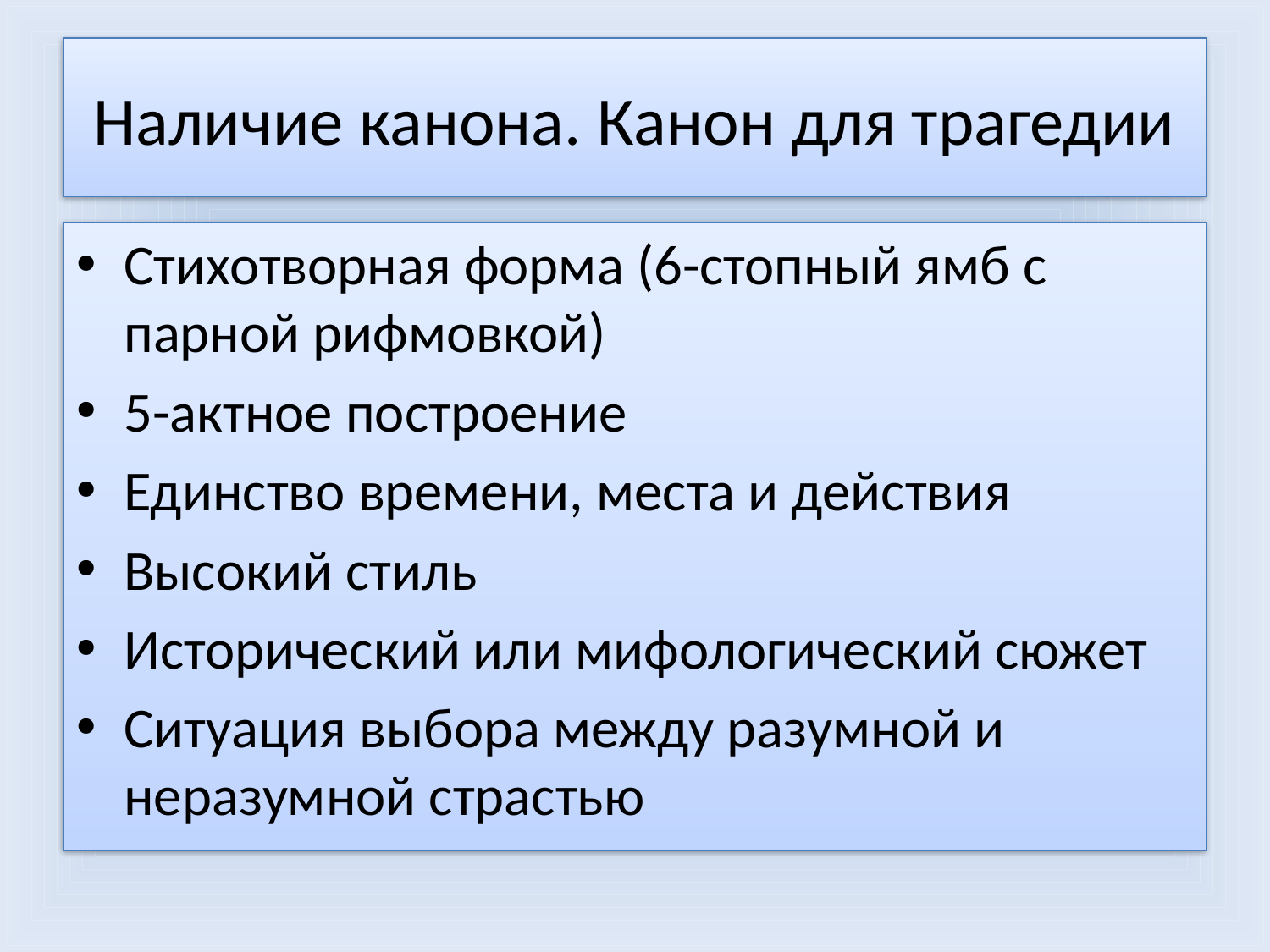

# Наличие канона. Канон для трагедии
Стихотворная форма (6-стопный ямб с парной рифмовкой)
5-актное построение
Единство времени, места и действия
Высокий стиль
Исторический или мифологический сюжет
Ситуация выбора между разумной и неразумной страстью